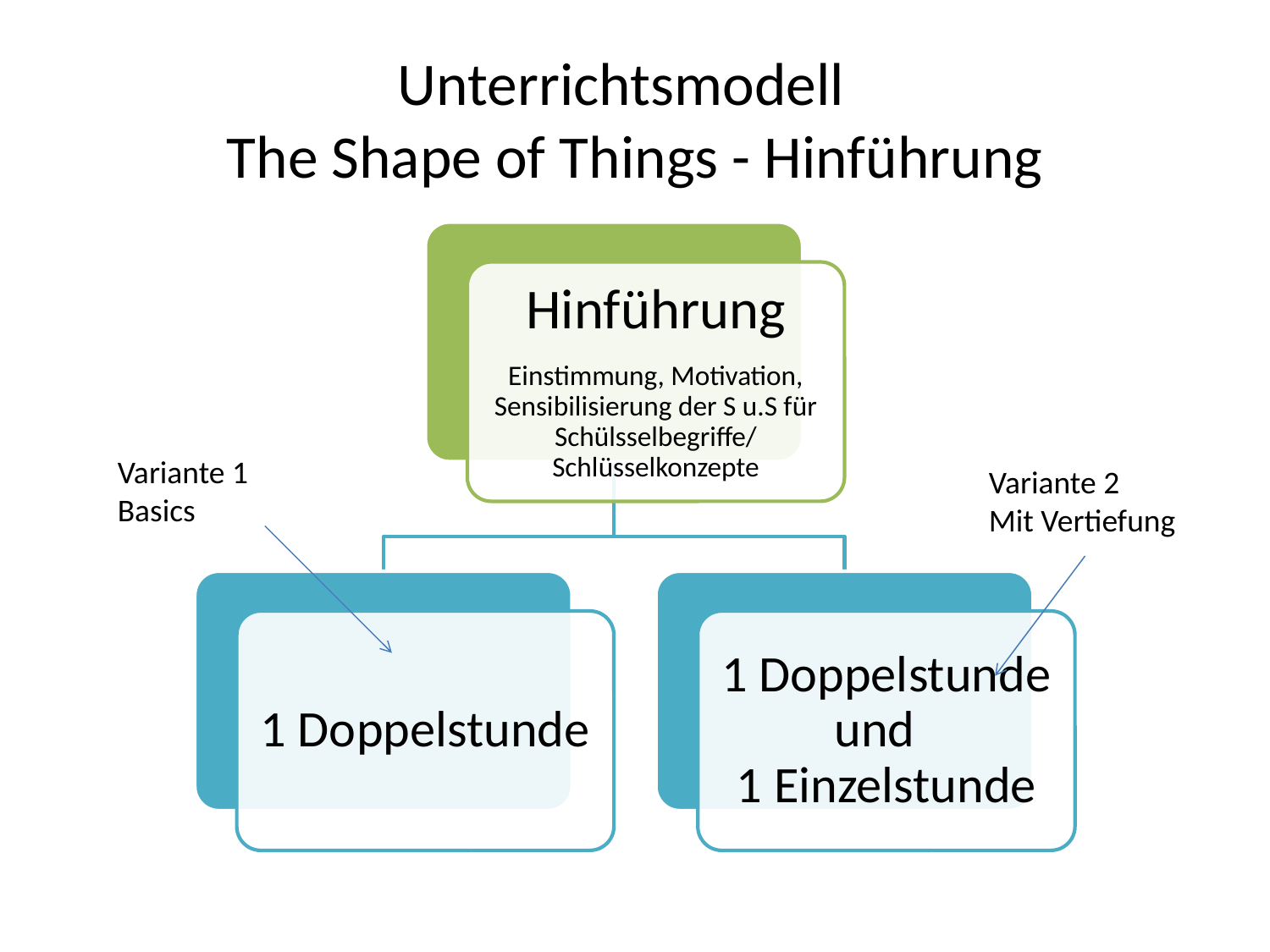

# Unterrichtsmodell The Shape of Things - Hinführung
Hinführung
Einstimmung, Motivation, Sensibilisierung der S u.S für Schülsselbegriffe/
Schlüsselkonzepte
1 Doppelstunde
1 Doppelstunde und
1 Einzelstunde
Variante 1
Basics
Variante 2
Mit Vertiefung